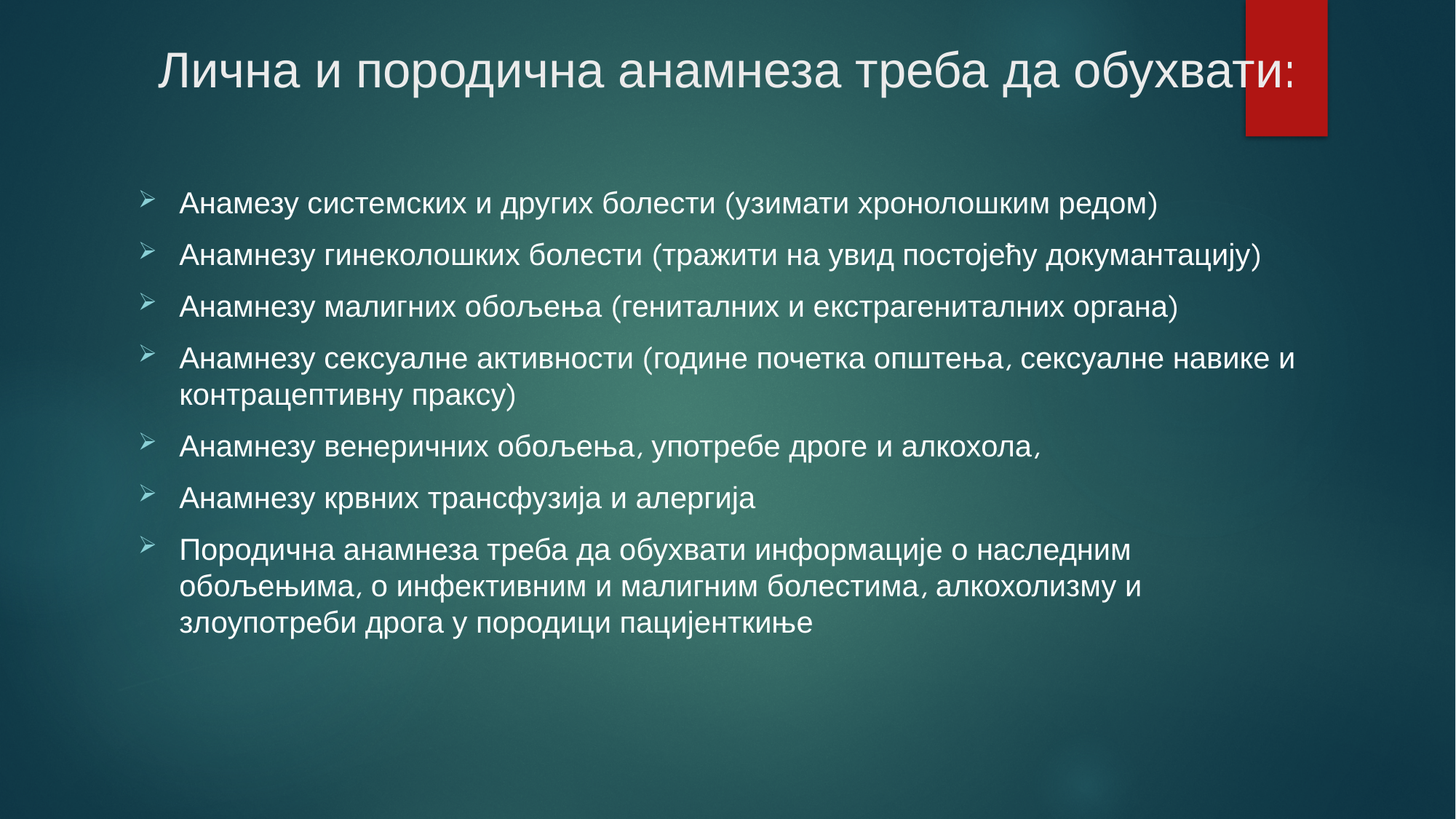

# Лична и породична анамнеза треба да обухвати:
Анамезу системских и других болести (узимати хронолошким редом)
Анамнезу гинеколошких болести (тражити на увид постојећу докумантацију)
Анамнезу малигних обољења (гениталних и екстрагениталних органа)
Анамнезу сексуалне активности (године почетка општења, сексуалне навике и контрацептивну праксу)
Анамнезу венеричних обољења, употребе дроге и алкохола,
Анамнезу крвних трансфузија и алергија
Породична анамнеза треба да обухвати информације о наследним обољењима, о инфективним и малигним болестима, алкохолизму и злоупотреби дрога у породици пацијенткиње